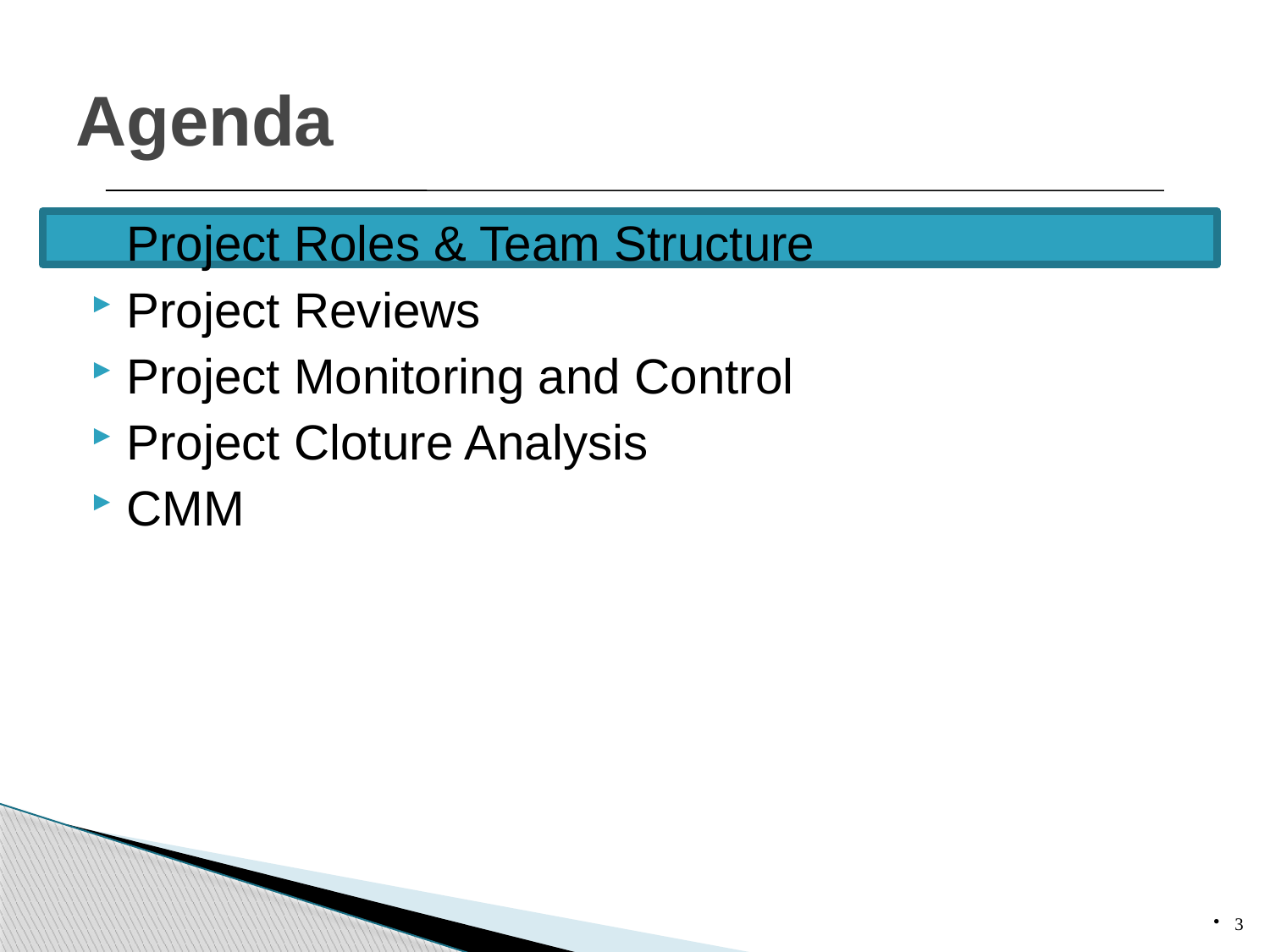

# Agenda
Project Roles & Team Structure
Project Reviews
Project Monitoring and Control
Project Cloture Analysis
CMM

3